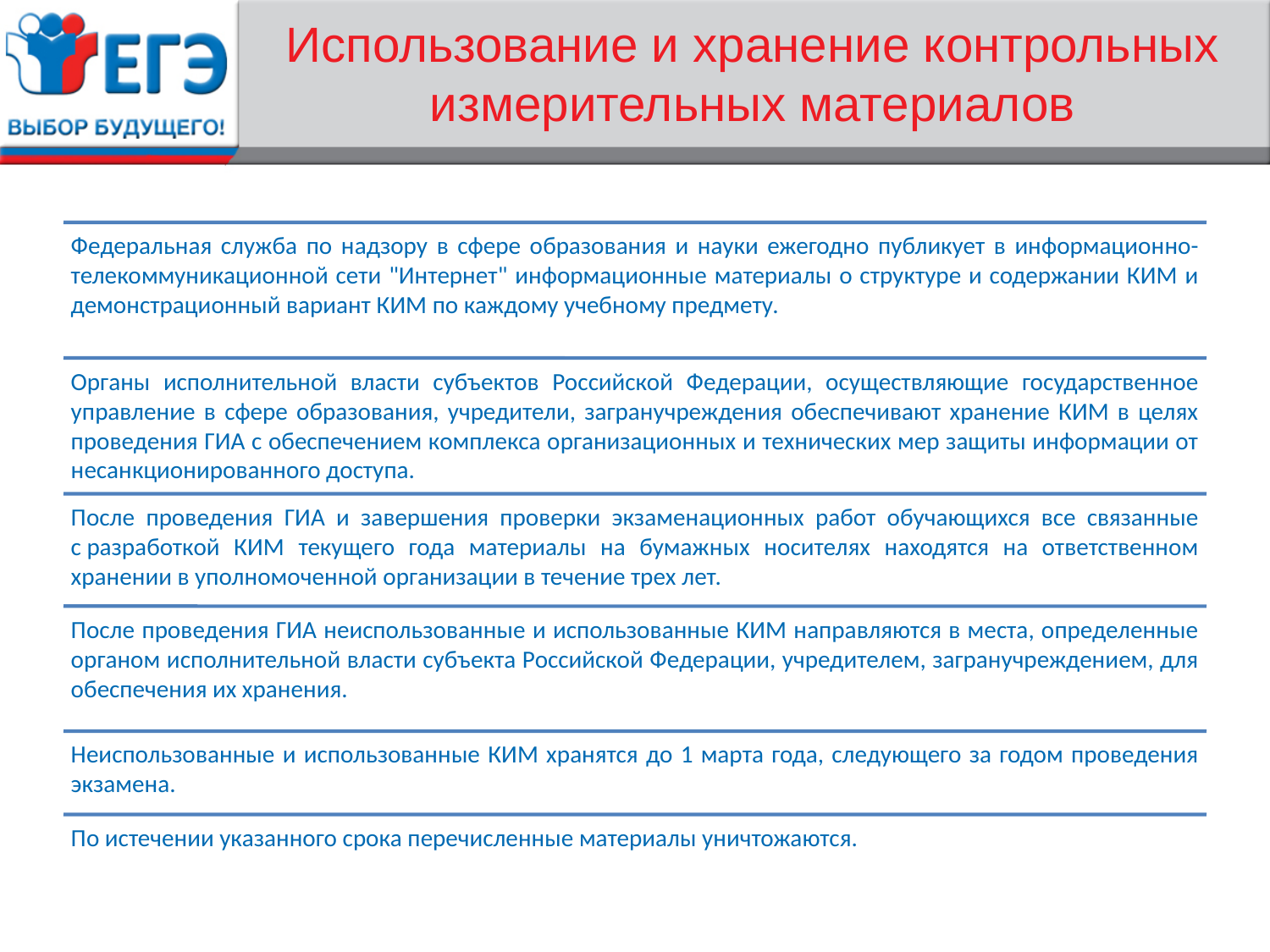

# Использование и хранение контрольных измерительных материалов
Федеральная служба по надзору в сфере образования и науки ежегодно публикует в информационно-телекоммуникационной сети "Интернет" информационные материалы о структуре и содержании КИМ и демонстрационный вариант КИМ по каждому учебному предмету.
Органы исполнительной власти субъектов Российской Федерации, осуществляющие государственное управление в сфере образования, учредители, загранучреждения обеспечивают хранение КИМ в целях проведения ГИА с обеспечением комплекса организационных и технических мер защиты информации от несанкционированного доступа.
После проведения ГИА и завершения проверки экзаменационных работ обучающихся все связанные с разработкой КИМ текущего года материалы на бумажных носителях находятся на ответственном хранении в уполномоченной организации в течение трех лет.
После проведения ГИА неиспользованные и использованные КИМ направляются в места, определенные органом исполнительной власти субъекта Российской Федерации, учредителем, загранучреждением, для обеспечения их хранения.
Неиспользованные и использованные КИМ хранятся до 1 марта года, следующего за годом проведения экзамена.
По истечении указанного срока перечисленные материалы уничтожаются.